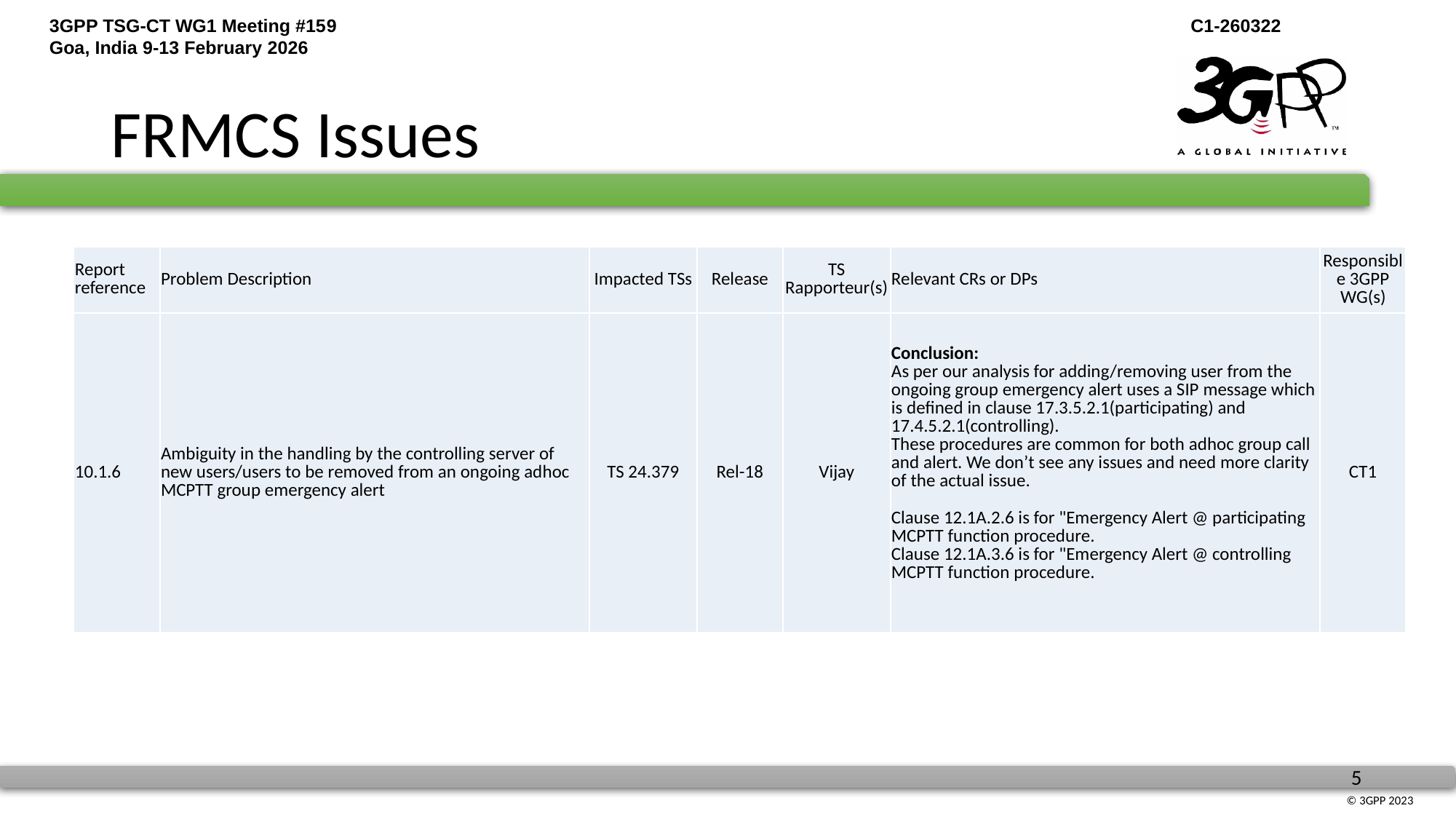

# FRMCS Issues
| Report reference | Problem Description | Impacted TSs | Release | TS Rapporteur(s) | Relevant CRs or DPs | Responsible 3GPP WG(s) |
| --- | --- | --- | --- | --- | --- | --- |
| 10.1.6 | Ambiguity in the handling by the controlling server of new users/users to be removed from an ongoing adhoc MCPTT group emergency alert | TS 24.379 | Rel-18 | Vijay | Conclusion: As per our analysis for adding/removing user from the ongoing group emergency alert uses a SIP message which is defined in clause 17.3.5.2.1(participating) and 17.4.5.2.1(controlling). These procedures are common for both adhoc group call and alert. We don’t see any issues and need more clarity of the actual issue. Clause 12.1A.2.6 is for "Emergency Alert @ participating MCPTT function procedure. Clause 12.1A.3.6 is for "Emergency Alert @ controlling MCPTT function procedure. | CT1 |